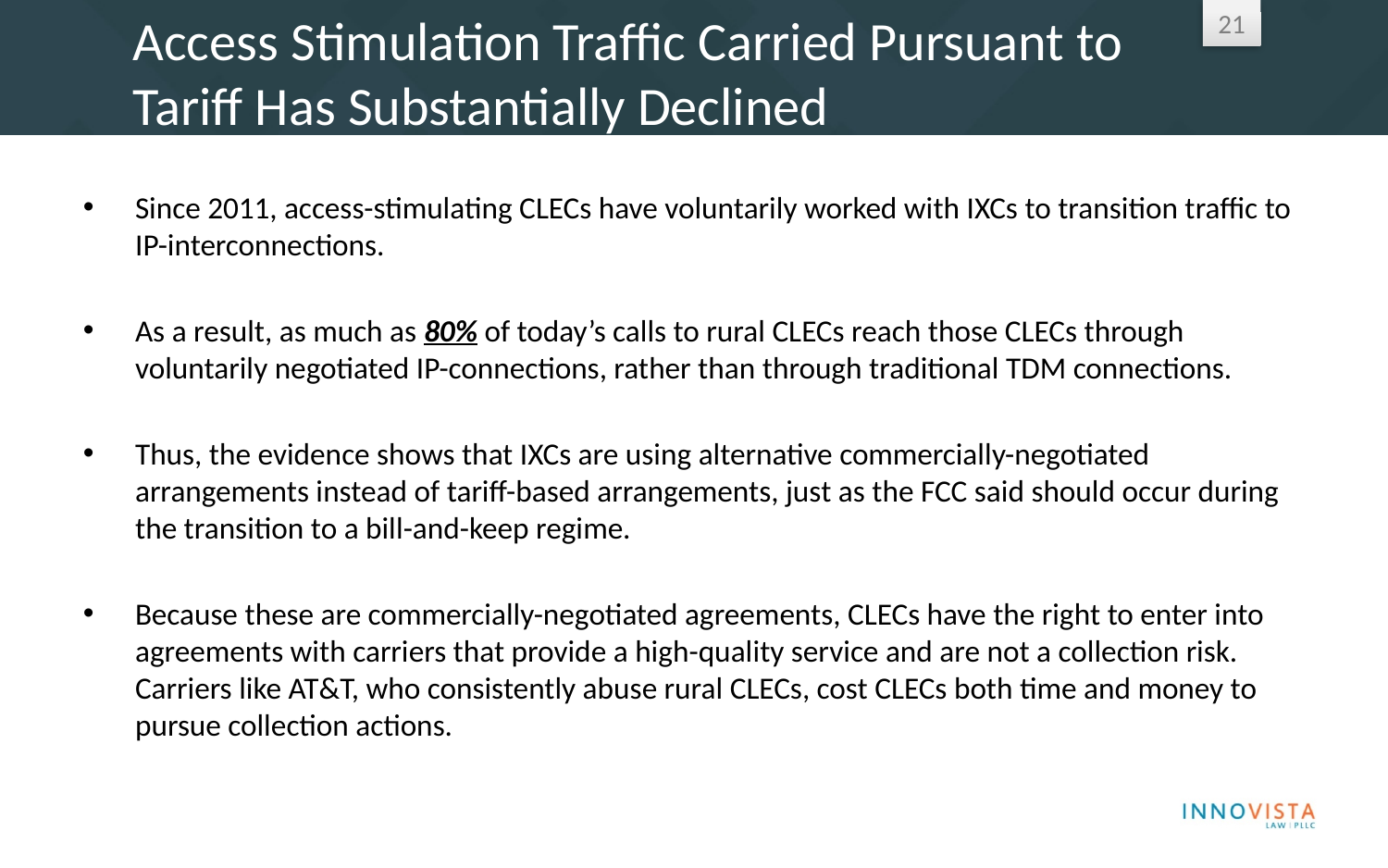

# Access Stimulation Traffic Carried Pursuant to Tariff Has Substantially Declined

Since 2011, access-stimulating CLECs have voluntarily worked with IXCs to transition traffic to IP-interconnections.

As a result, as much as 80% of today’s calls to rural CLECs reach those CLECs through voluntarily negotiated IP-connections, rather than through traditional TDM connections.

Thus, the evidence shows that IXCs are using alternative commercially-negotiated arrangements instead of tariff-based arrangements, just as the FCC said should occur during the transition to a bill-and-keep regime.

Because these are commercially-negotiated agreements, CLECs have the right to enter into agreements with carriers that provide a high-quality service and are not a collection risk.  Carriers like AT&T, who consistently abuse rural CLECs, cost CLECs both time and money to pursue collection actions.